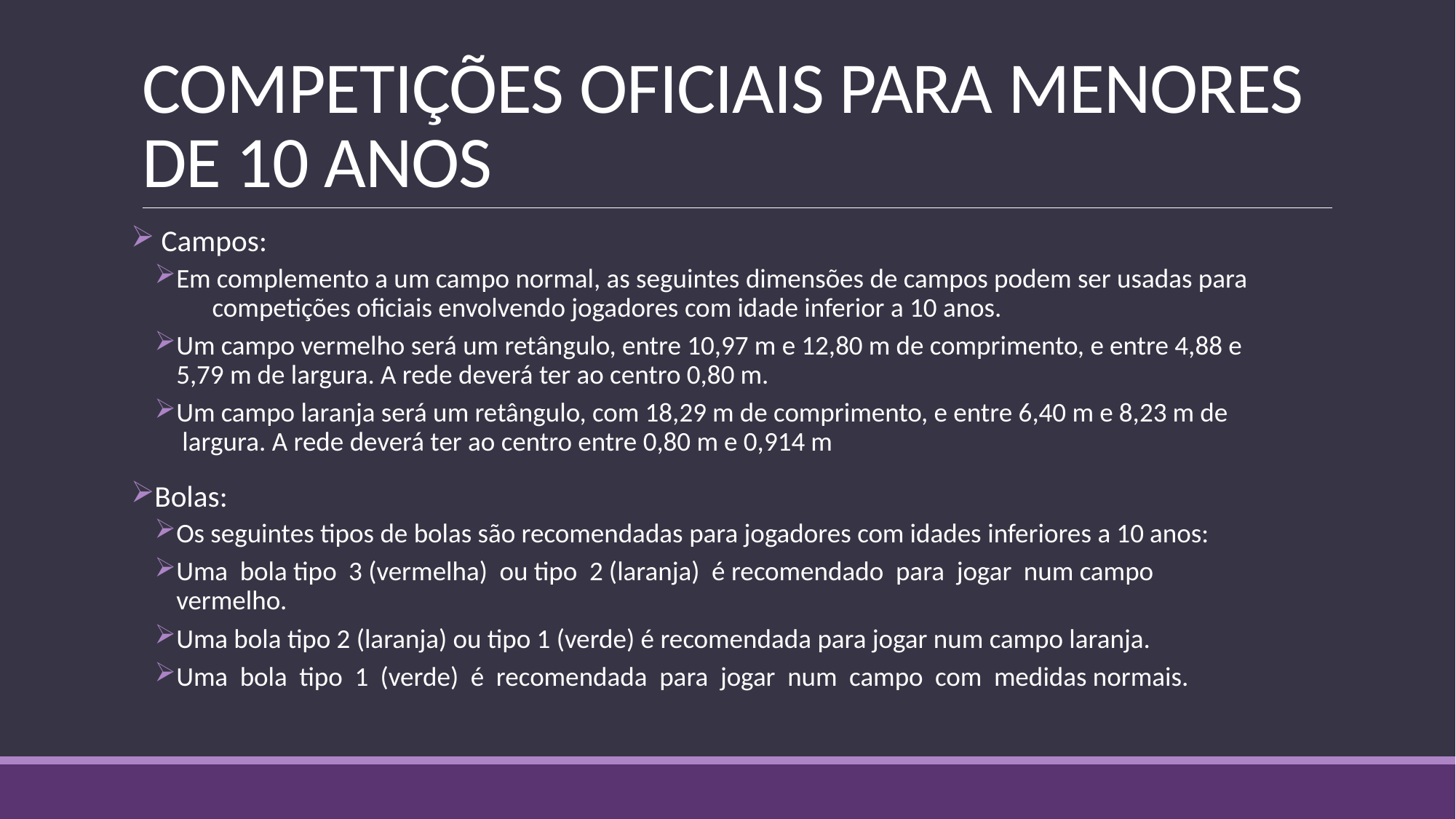

# COMPETIÇÕES OFICIAIS PARA MENORES DE 10 ANOS
 Campos:
Em complemento a um campo normal, as seguintes dimensões de campos podem ser usadas para            competições oficiais envolvendo jogadores com idade inferior a 10 anos.
Um campo vermelho será um retângulo, entre 10,97 m e 12,80 m de comprimento, e entre 4,88 e  5,79 m de largura. A rede deverá ter ao centro 0,80 m.
Um campo laranja será um retângulo, com 18,29 m de comprimento, e entre 6,40 m e 8,23 m de     largura. A rede deverá ter ao centro entre 0,80 m e 0,914 m
Bolas:
Os seguintes tipos de bolas são recomendadas para jogadores com idades inferiores a 10 anos:
Uma  bola tipo  3 (vermelha)  ou tipo  2 (laranja)  é recomendado  para  jogar  num campo                vermelho.
Uma bola tipo 2 (laranja) ou tipo 1 (verde) é recomendada para jogar num campo laranja.
Uma  bola  tipo  1  (verde)  é  recomendada  para  jogar  num  campo  com  medidas normais.